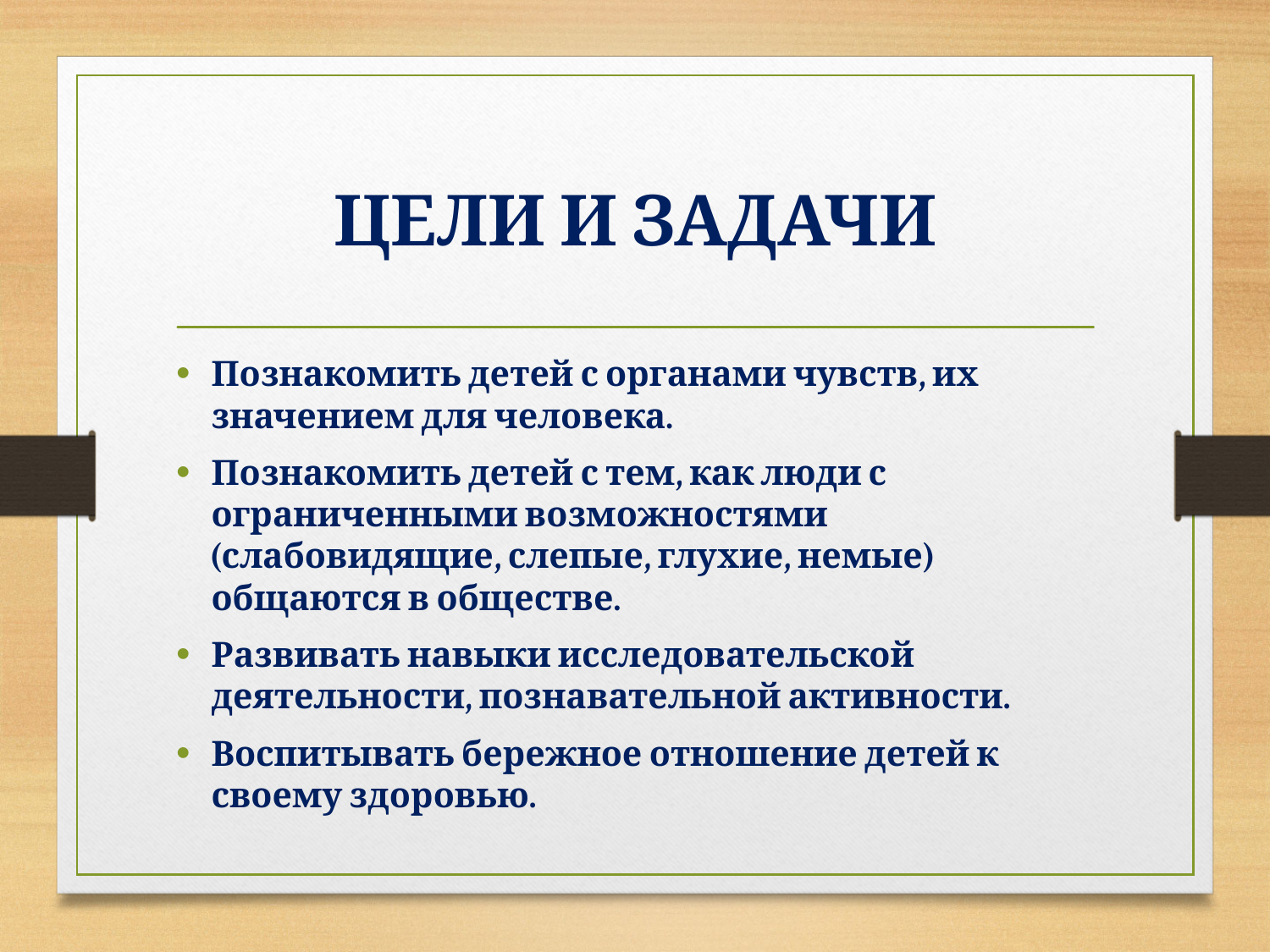

# ЦЕЛИ И ЗАДАЧИ
Познакомить детей с органами чувств, их значением для человека.
Познакомить детей с тем, как люди с ограниченными возможностями (слабовидящие, слепые, глухие, немые) общаются в обществе.
Развивать навыки исследовательской деятельности, познавательной активности.
Воспитывать бережное отношение детей к своему здоровью.